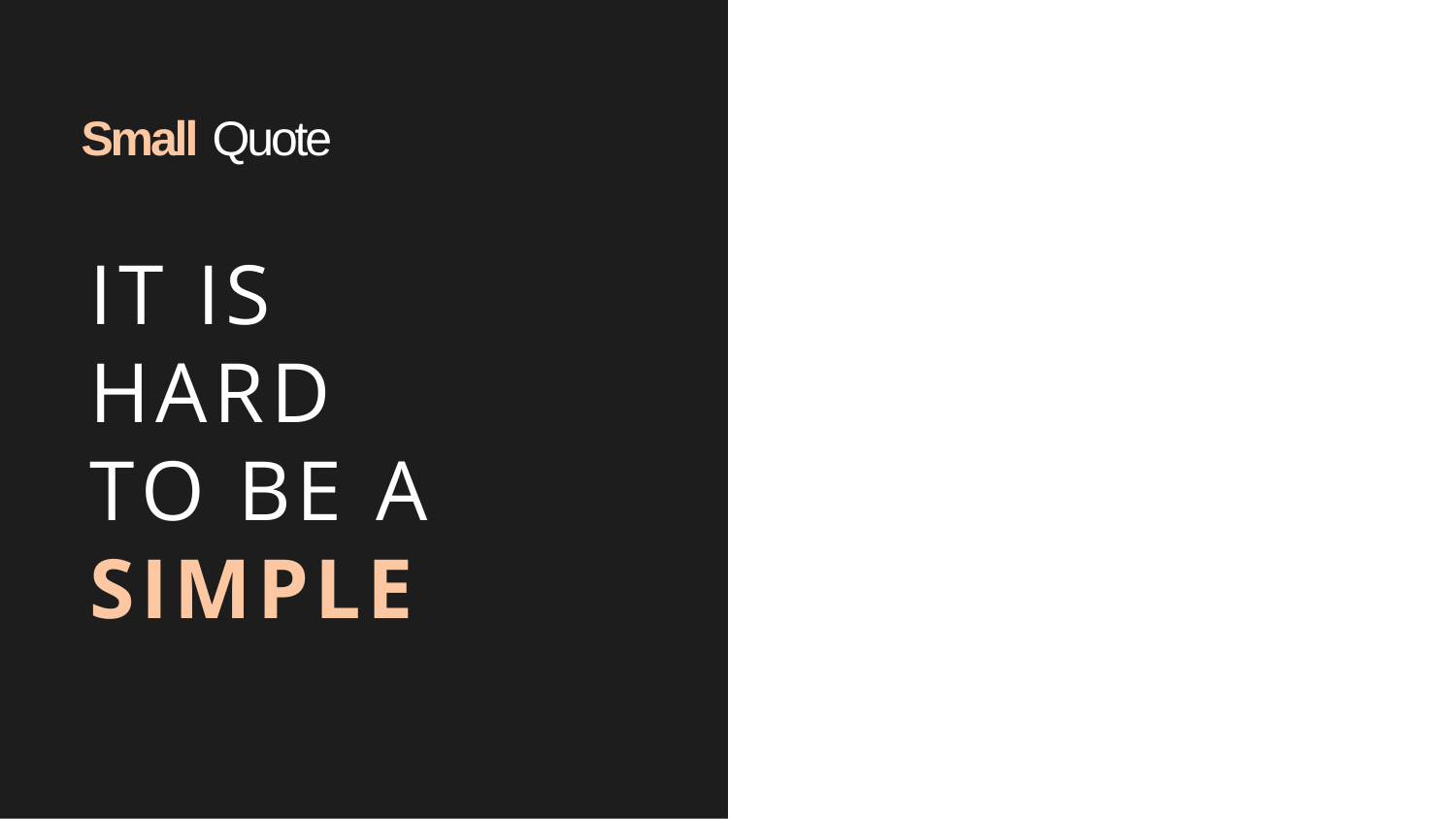

Small Quote
IT IS HARD TO BE A SIMPLE